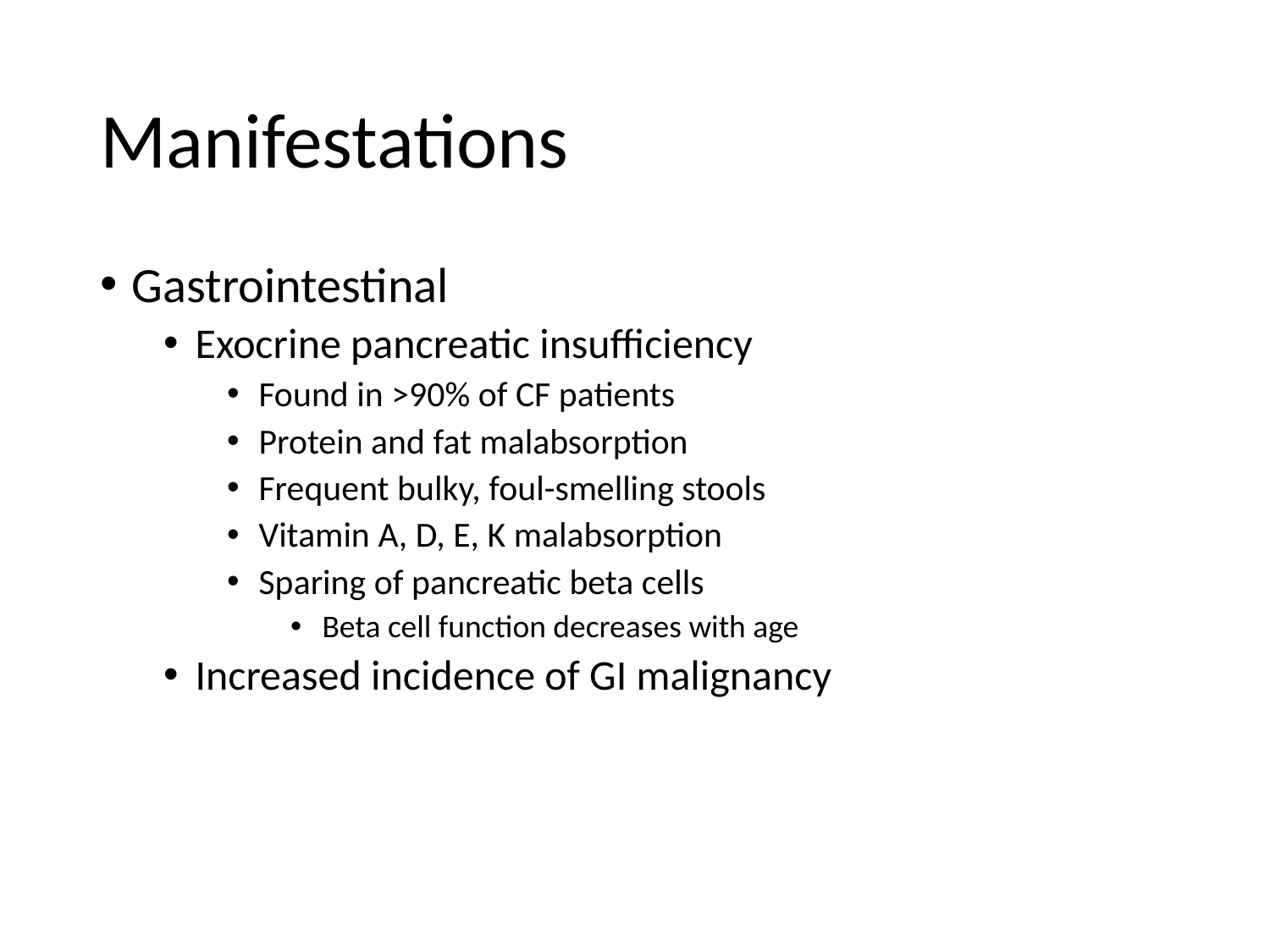

# Manifestations
Gastrointestinal
Exocrine pancreatic insufficiency
Found in >90% of CF patients
Protein and fat malabsorption
Frequent bulky, foul-smelling stools
Vitamin A, D, E, K malabsorption
Sparing of pancreatic beta cells
Beta cell function decreases with age
Increased incidence of GI malignancy